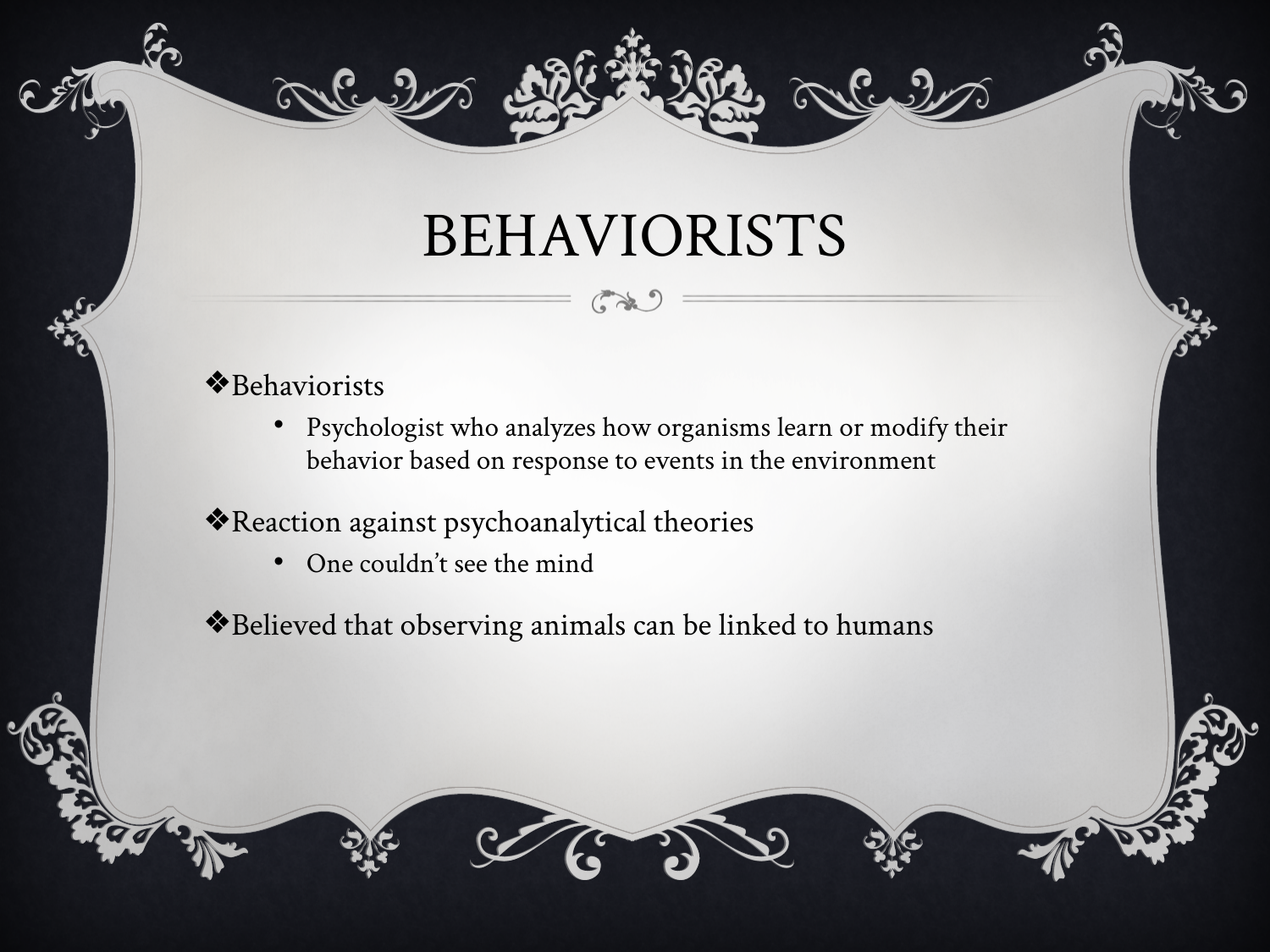

# BEHAVIORISTS
Behaviorists
Psychologist who analyzes how organisms learn or modify their behavior based on response to events in the environment
Reaction against psychoanalytical theories
One couldn’t see the mind
Believed that observing animals can be linked to humans